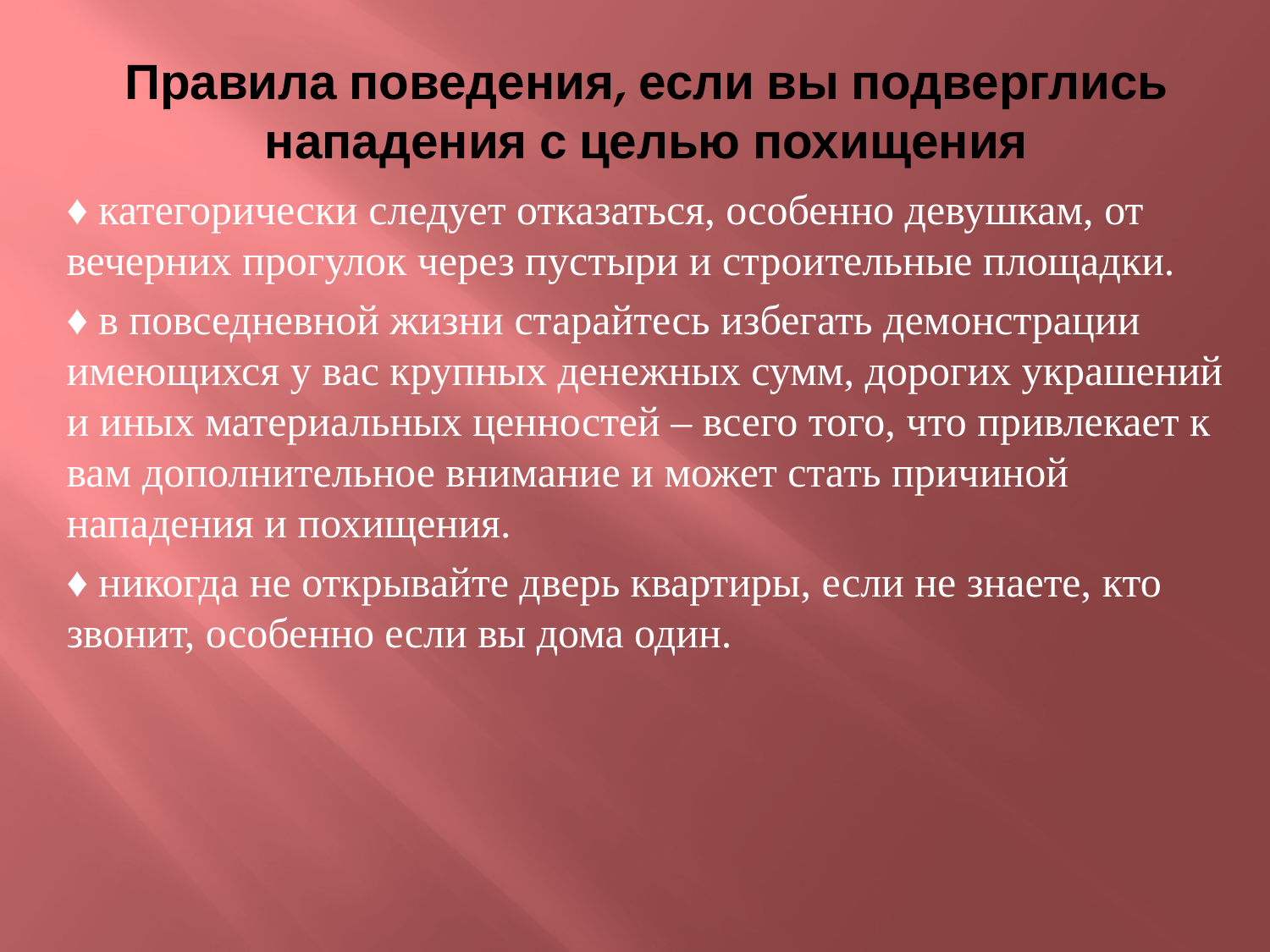

# Правила поведения, если вы подверглись нападения с целью похищения
♦ категорически следует отказаться, особенно девушкам, от вечерних прогулок через пустыри и строительные площадки.
♦ в повседневной жизни старайтесь избегать демонстрации имеющихся у вас крупных денежных сумм, дорогих украшений и иных материальных ценностей – всего того, что привлекает к вам дополнительное внимание и может стать причиной нападения и похищения.
♦ никогда не открывайте дверь квартиры, если не знаете, кто звонит, особенно если вы дома один.